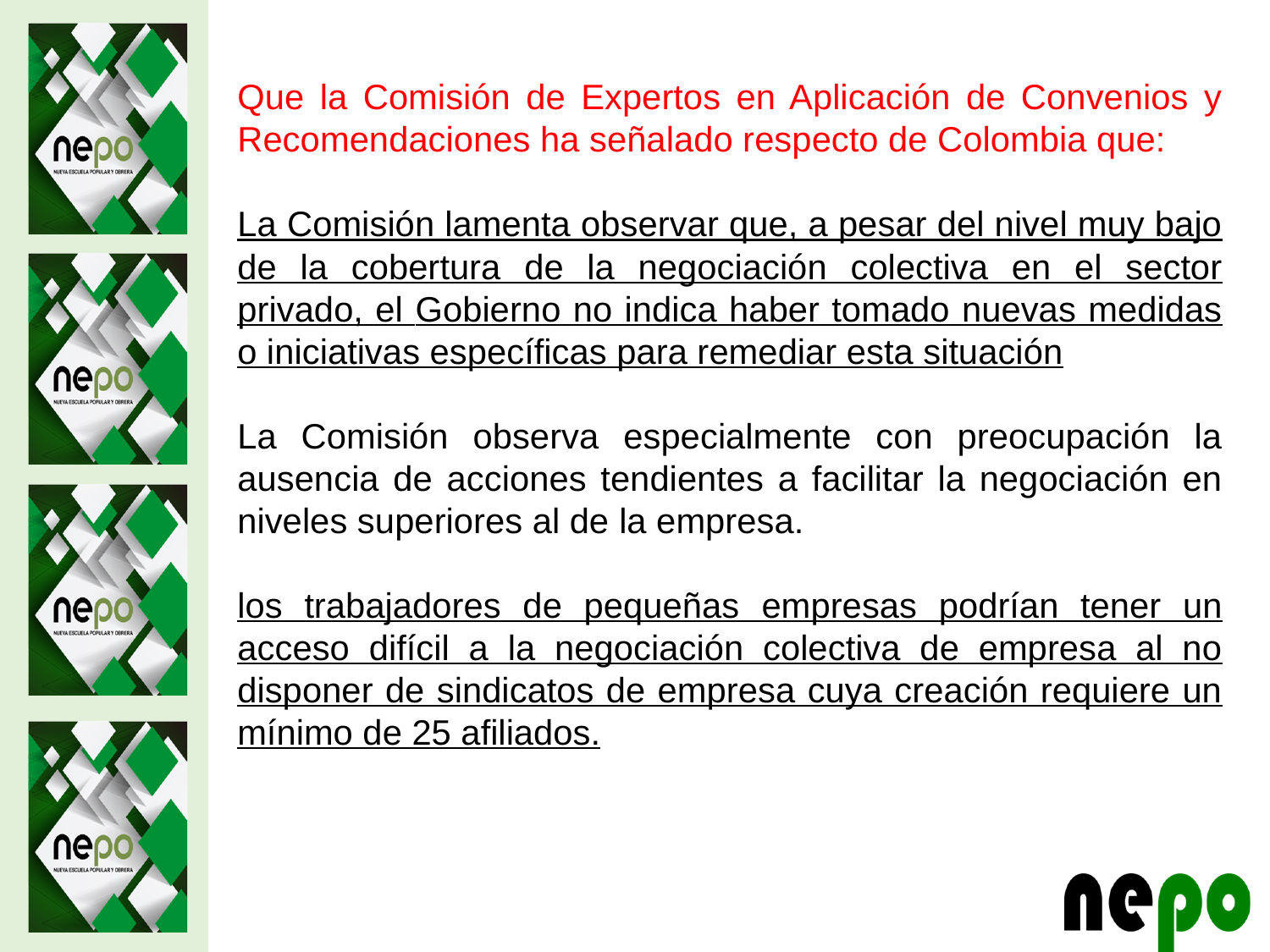

Que la Comisión de Expertos en Aplicación de Convenios y Recomendaciones ha señalado respecto de Colombia que:

La Comisión lamenta observar que, a pesar del nivel muy bajo de la cobertura de la negociación colectiva en el sector privado, el Gobierno no indica haber tomado nuevas medidas o iniciativas específicas para remediar esta situación

La Comisión observa especialmente con preocupación la ausencia de acciones tendientes a facilitar la negociación en niveles superiores al de la empresa.

los trabajadores de pequeñas empresas podrían tener un acceso difícil a la negociación colectiva de empresa al no disponer de sindicatos de empresa cuya creación requiere un mínimo de 25 afiliados.